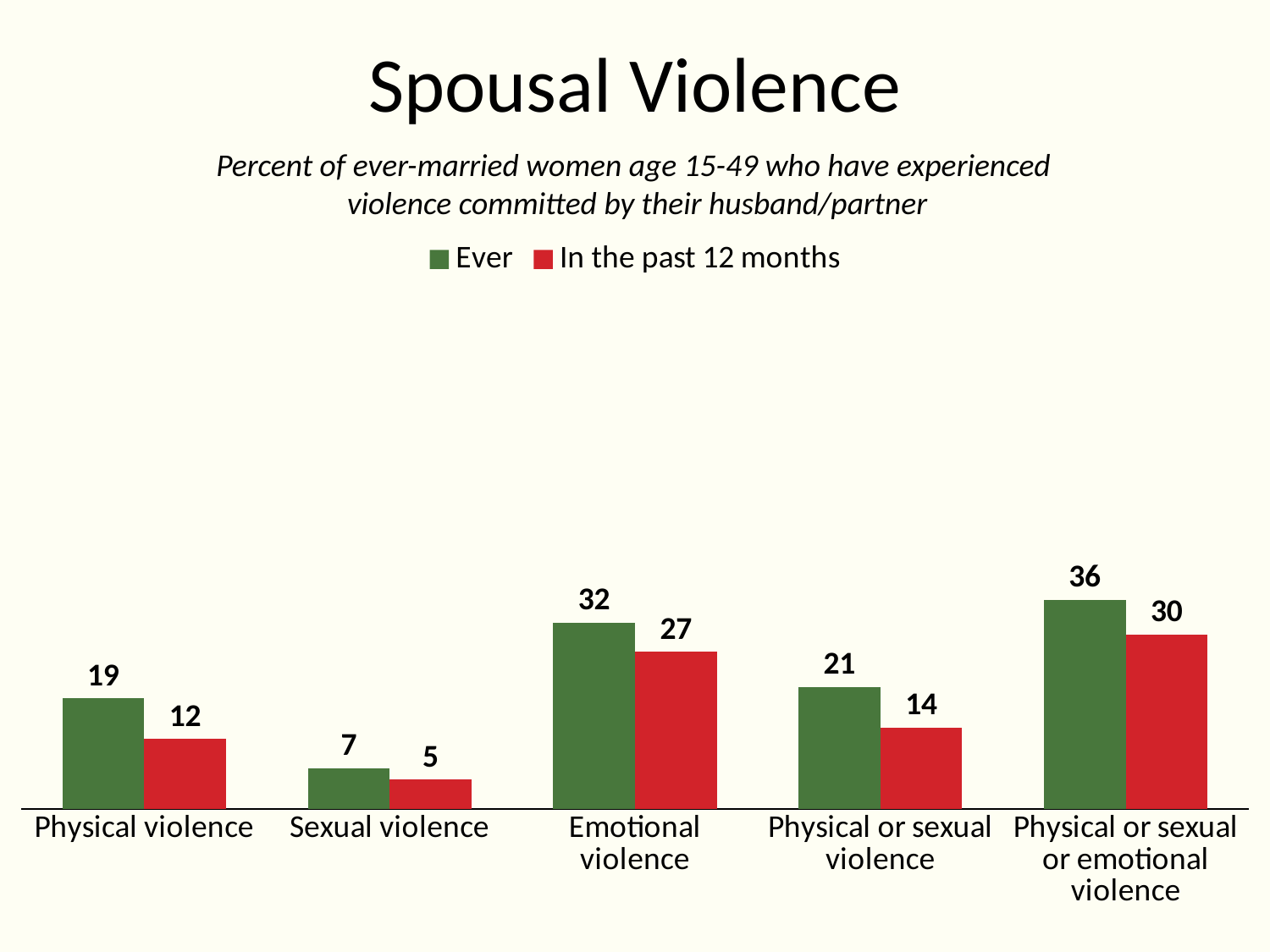

# Spousal Violence
Percent of ever-married women age 15-49 who have experienced
violence committed by their husband/partner

### Chart

| Category | Ever | In the past 12 months |
|---|---|---|
| Physical violence | 19.0 | 12.0 |
| Sexual violence | 7.0 | 5.0 |
| Emotional violence | 32.0 | 27.0 |
| Physical or sexual violence | 21.0 | 14.0 |
| Physical or sexual or emotional violence | 36.0 | 30.0 |